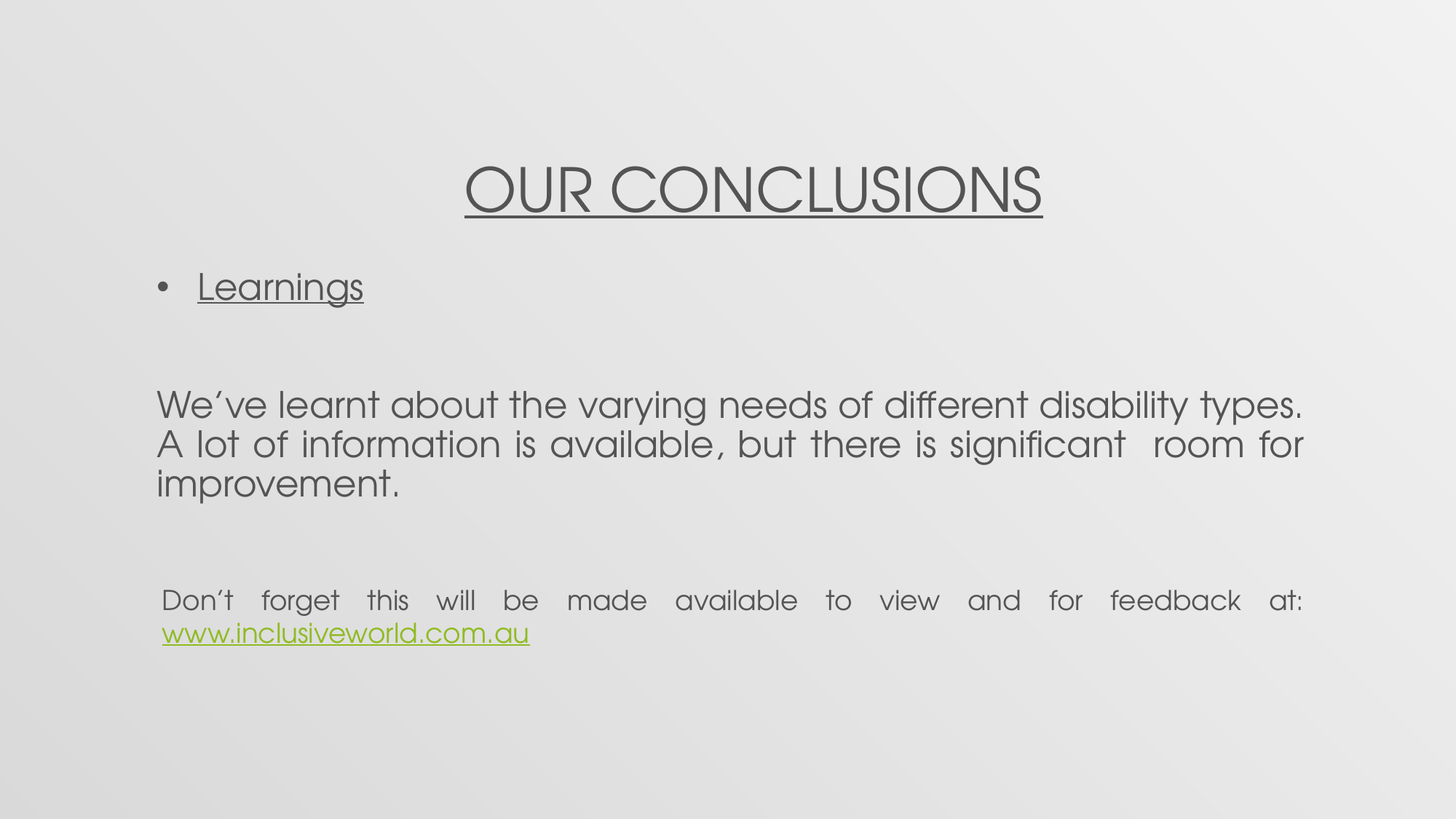

OUR CONCLUSIONS
Learnings

We’ve learnt about the varying needs of different disability types. A lot of information is available, but there is significant  room for improvement.

Don’t forget this will be made available to view and for feedback at: www.inclusiveworld.com.au